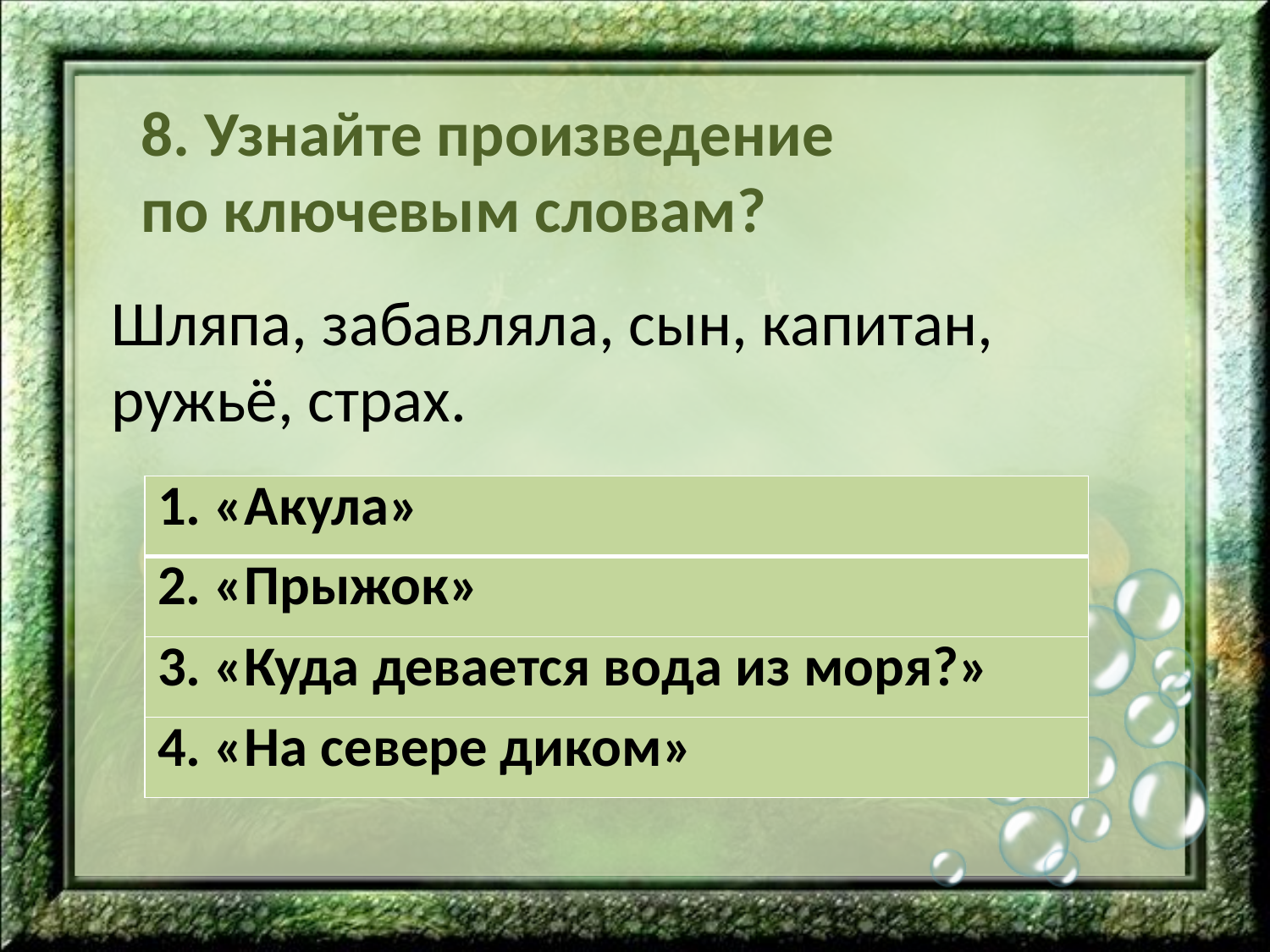

8. Узнайте произведение
по ключевым словам?
Шляпа, забавляла, сын, капитан,
ружьё, страх.
| 1. «Акула» |
| --- |
| 2. «Прыжок» |
| 3. «Куда девается вода из моря?» |
| 4. «На севере диком» |